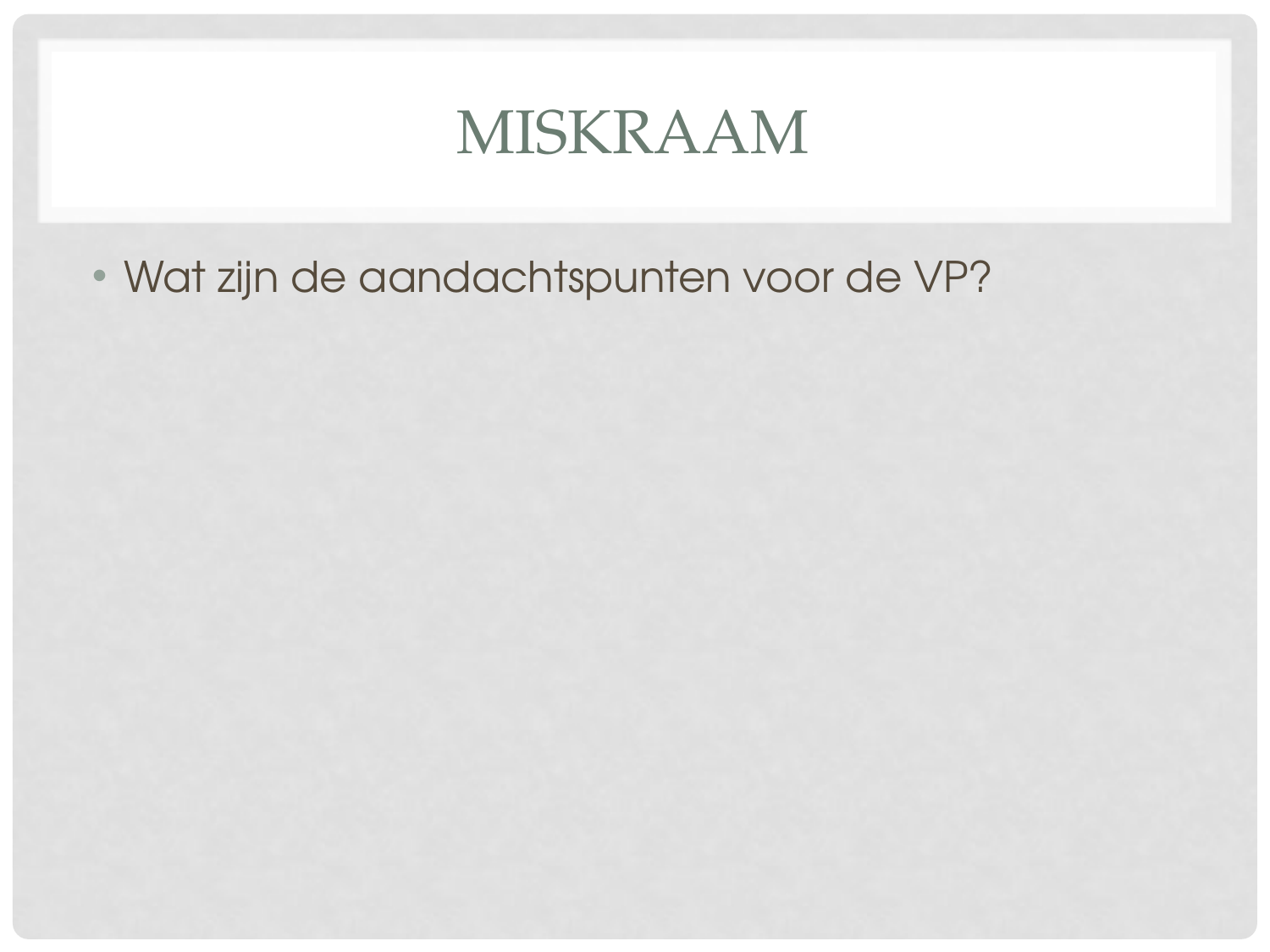

# miskraam
Wat zijn de aandachtspunten voor de VP?